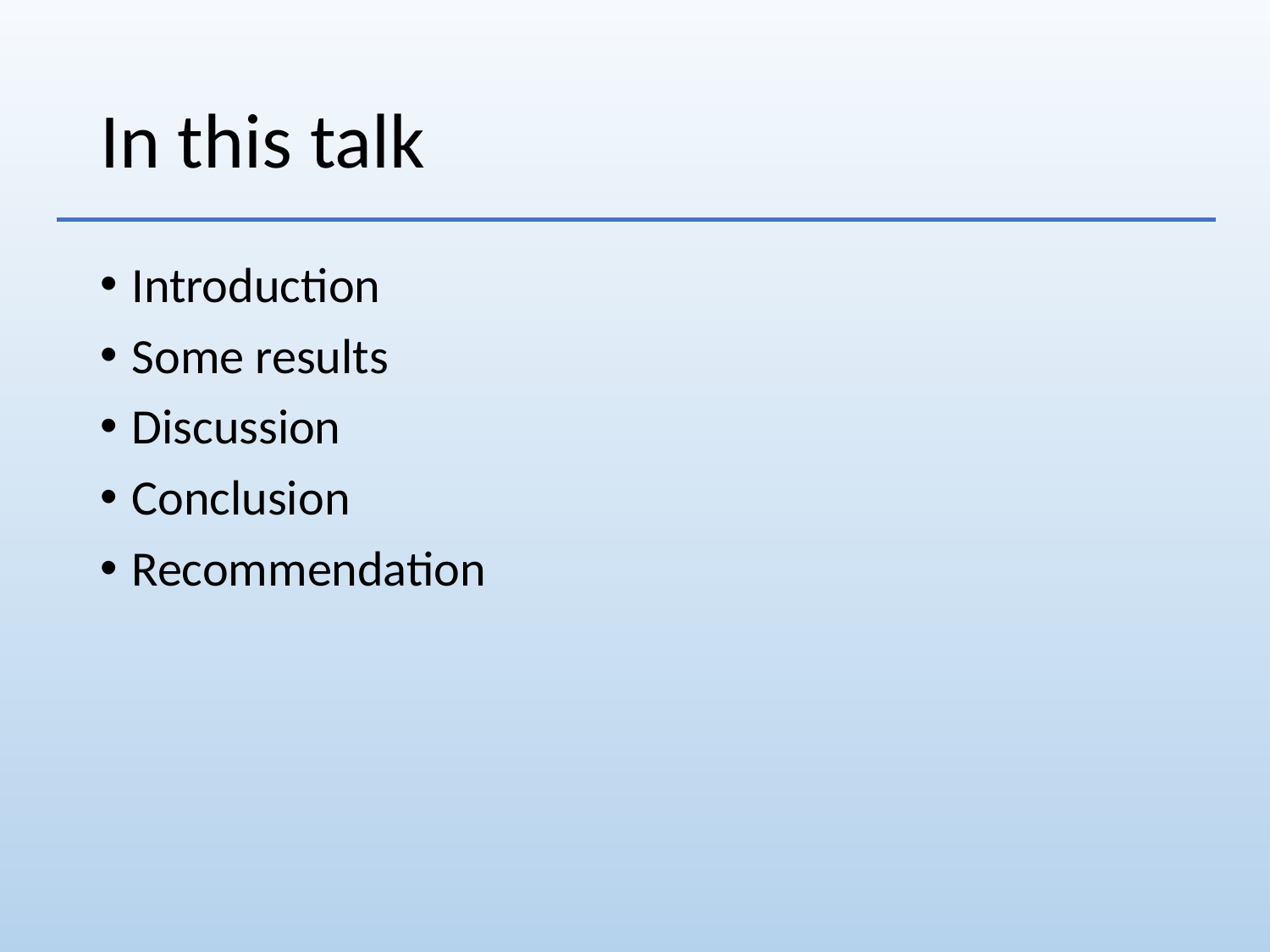

# In this talk
Introduction
Some results
Discussion
Conclusion
Recommendation